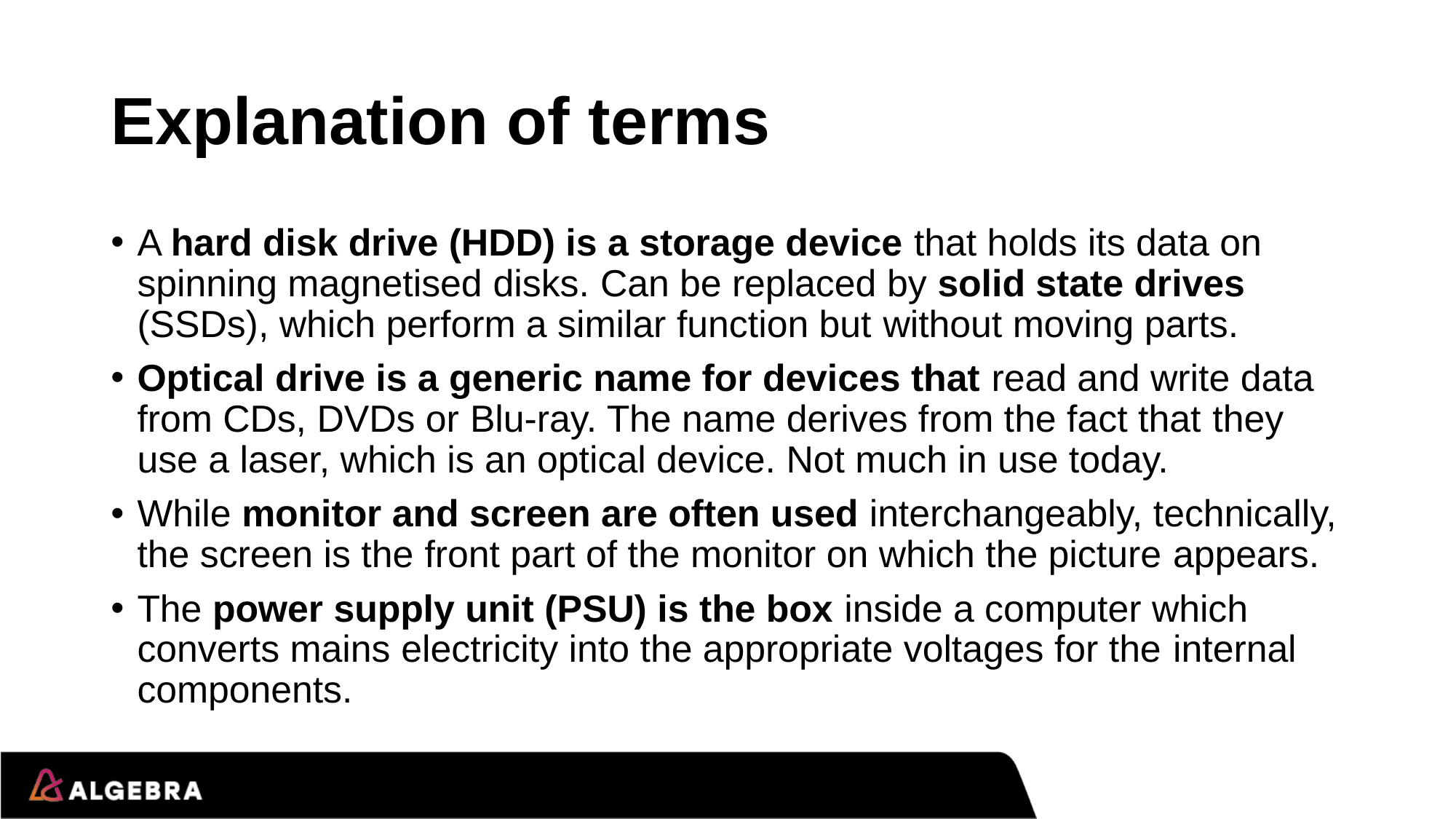

# Explanation of terms
A hard disk drive (HDD) is a storage device that holds its data on spinning magnetised disks. Can be replaced by solid state drives (SSDs), which perform a similar function but without moving parts.
Optical drive is a generic name for devices that read and write data from CDs, DVDs or Blu-ray. The name derives from the fact that they use a laser, which is an optical device. Not much in use today.
While monitor and screen are often used interchangeably, technically, the screen is the front part of the monitor on which the picture appears.
The power supply unit (PSU) is the box inside a computer which converts mains electricity into the appropriate voltages for the internal components.